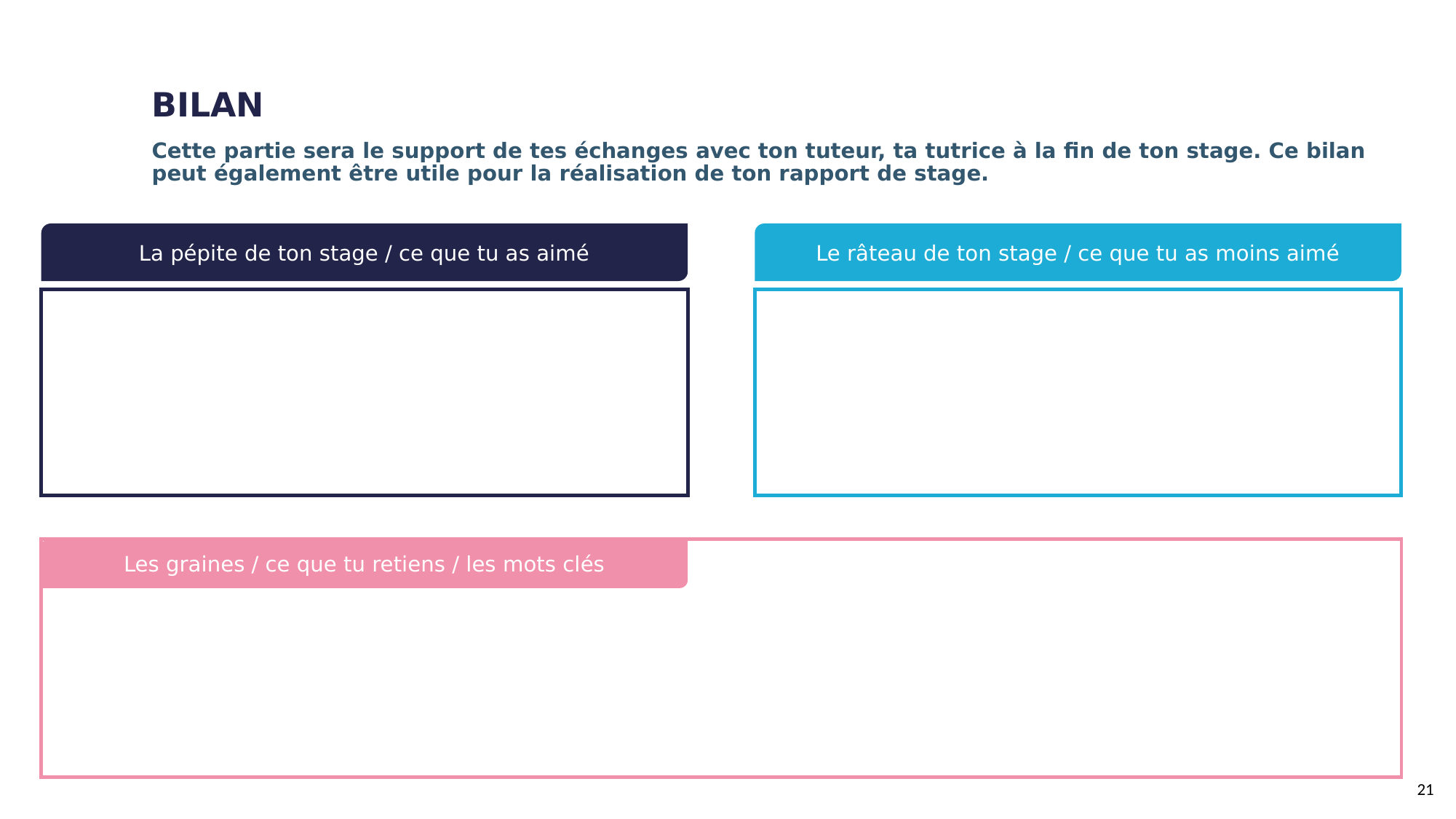

BILAN

Cette partie sera le support de tes échanges avec ton tuteur, ta tutrice à la fin de ton stage. Ce bilan peut également être utile pour la réalisation de ton rapport de stage.
La pépite de ton stage / ce que tu as aimé
Le râteau de ton stage / ce que tu as moins aimé

Les graines / ce que tu retiens / les mots clés
21